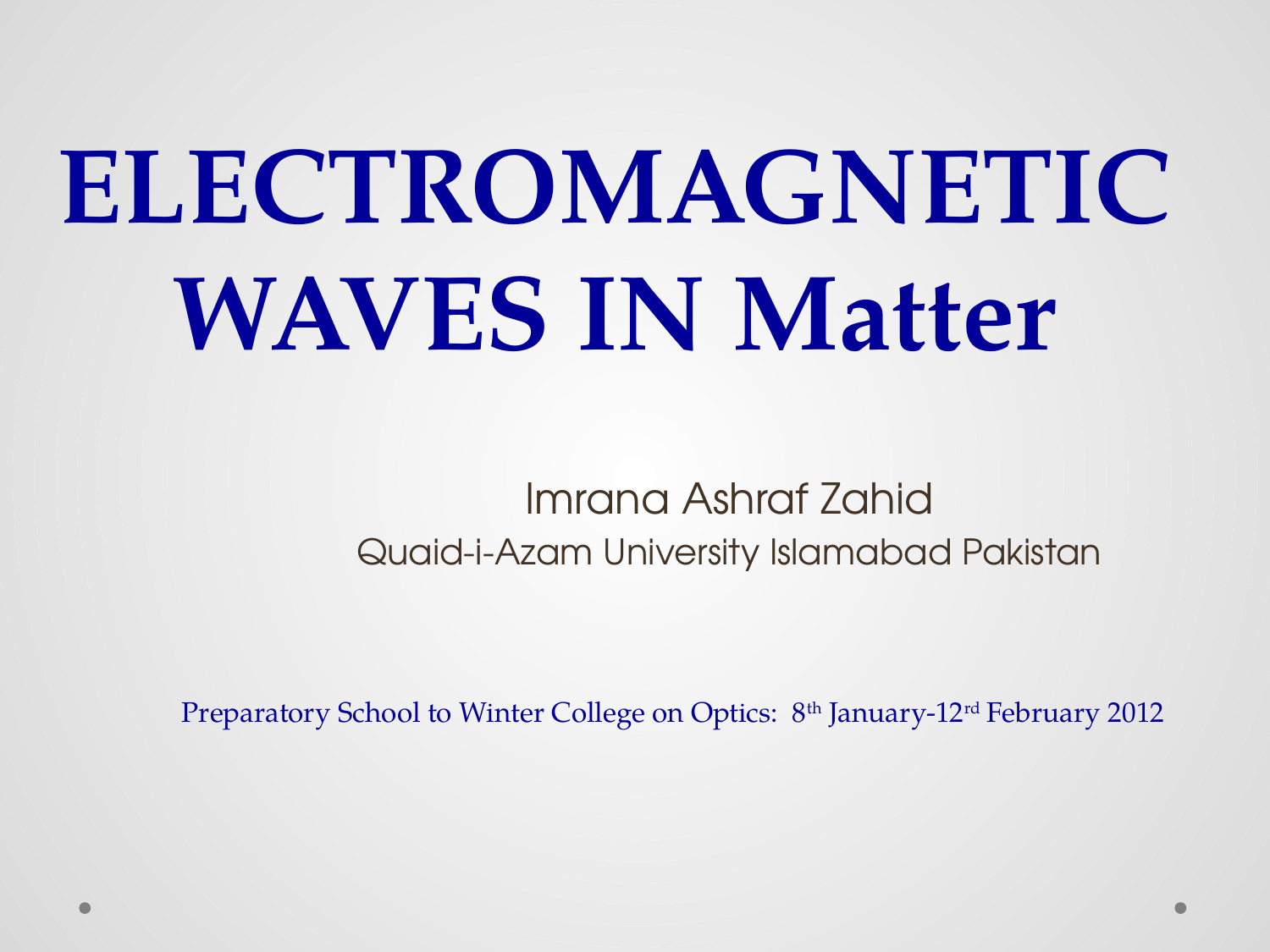

# ELECTROMAGNETIC WAVES IN Matter
Imrana Ashraf Zahid
Quaid-i-Azam University Islamabad Pakistan
Preparatory School to Winter College on Optics:  8th January-12rd February 2012